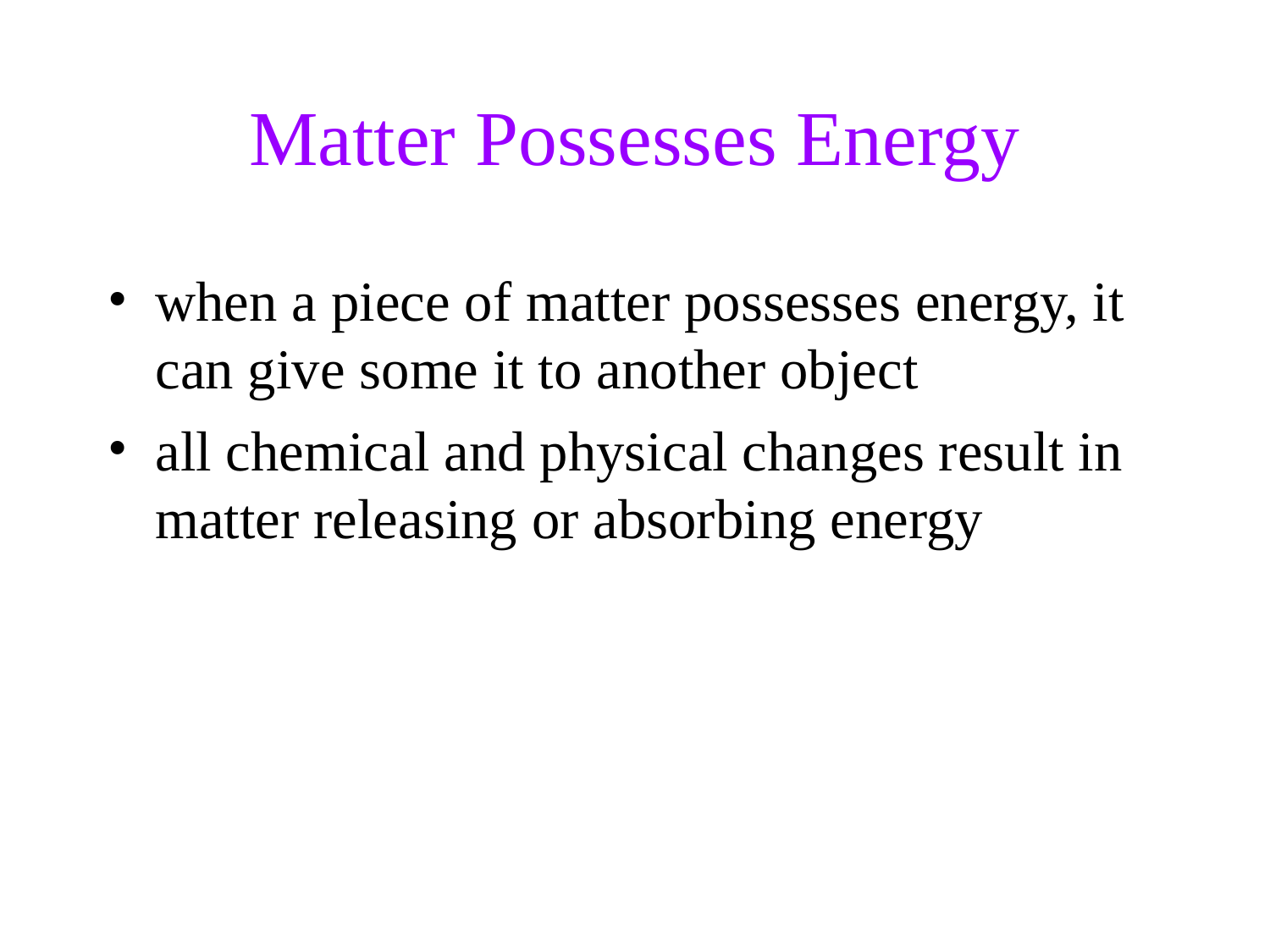

Matter Possesses Energy
when a piece of matter possesses energy, it can give some it to another object
all chemical and physical changes result in matter releasing or absorbing energy